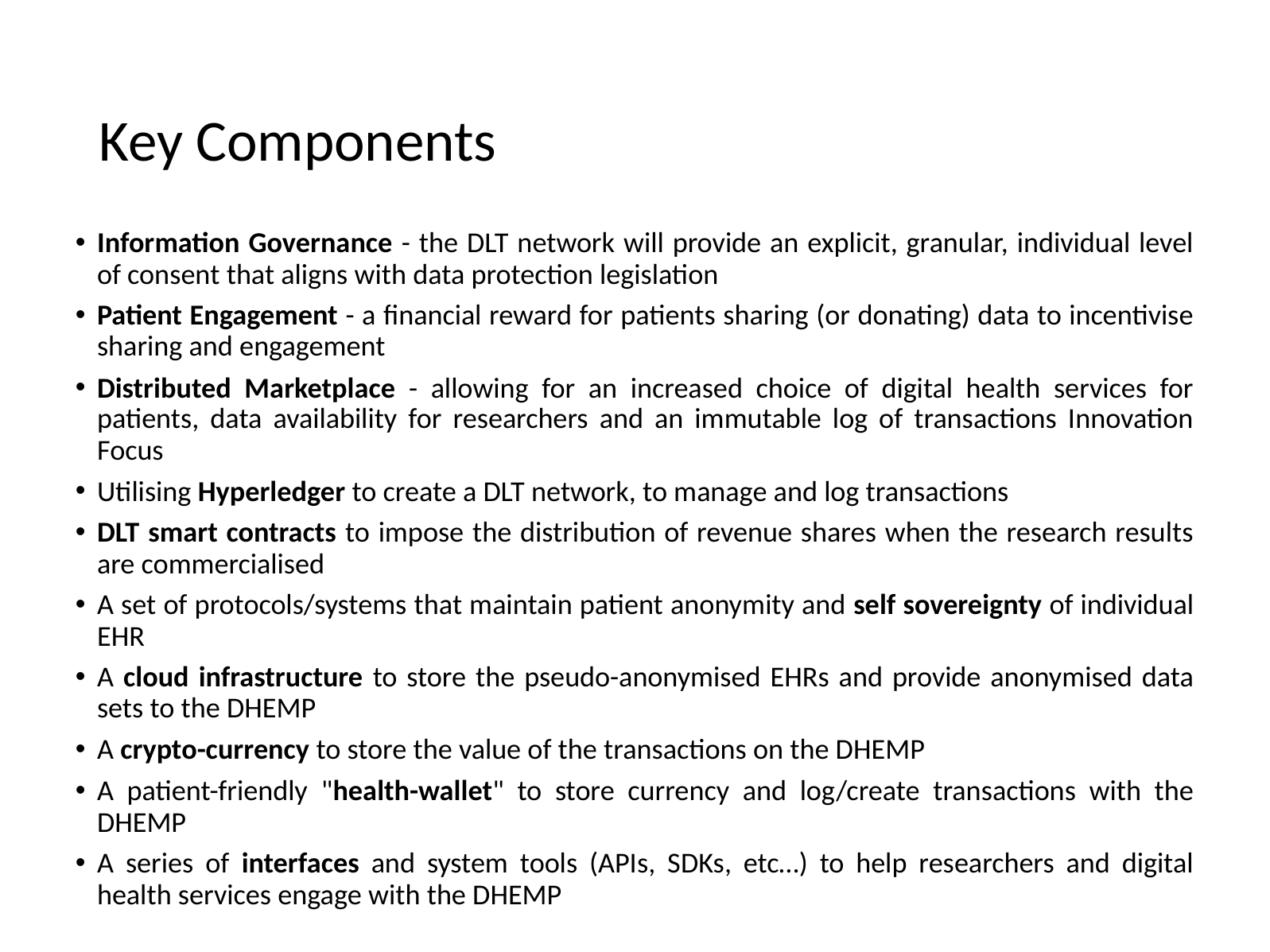

# Key Components
Information Governance - the DLT network will provide an explicit, granular, individual level of consent that aligns with data protection legislation
Patient Engagement - a financial reward for patients sharing (or donating) data to incentivise sharing and engagement
Distributed Marketplace - allowing for an increased choice of digital health services for patients, data availability for researchers and an immutable log of transactions Innovation Focus
Utilising Hyperledger to create a DLT network, to manage and log transactions
DLT smart contracts to impose the distribution of revenue shares when the research results are commercialised
A set of protocols/systems that maintain patient anonymity and self sovereignty of individual EHR
A cloud infrastructure to store the pseudo-anonymised EHRs and provide anonymised data sets to the DHEMP
A crypto-currency to store the value of the transactions on the DHEMP
A patient-friendly "health-wallet" to store currency and log/create transactions with the DHEMP
A series of interfaces and system tools (APIs, SDKs, etc…) to help researchers and digital health services engage with the DHEMP